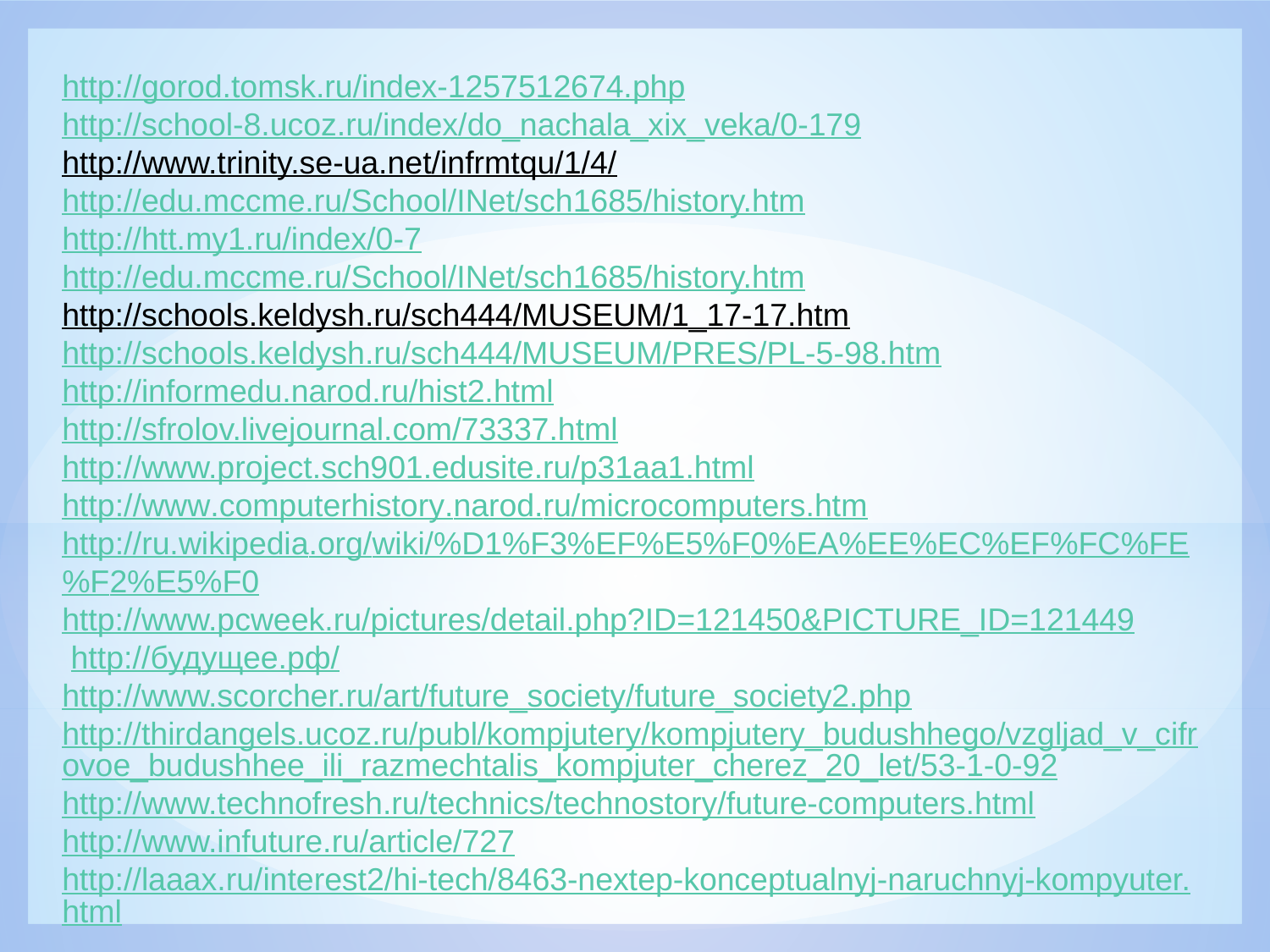

http://gorod.tomsk.ru/index-1257512674.php
http://school-8.ucoz.ru/index/do_nachala_xix_veka/0-179
http://www.trinity.se-ua.net/infrmtqu/1/4/
http://edu.mccme.ru/School/INet/sch1685/history.htm
http://htt.my1.ru/index/0-7
http://edu.mccme.ru/School/INet/sch1685/history.htm
http://schools.keldysh.ru/sch444/MUSEUM/1_17-17.htm
http://schools.keldysh.ru/sch444/MUSEUM/PRES/PL-5-98.htm
http://informedu.narod.ru/hist2.html
http://sfrolov.livejournal.com/73337.html
http://www.project.sch901.edusite.ru/p31aa1.html
http://www.computerhistory.narod.ru/microcomputers.htm
http://ru.wikipedia.org/wiki/%D1%F3%EF%E5%F0%EA%EE%EC%EF%FC%FE%F2%E5%F0
http://www.pcweek.ru/pictures/detail.php?ID=121450&PICTURE_ID=121449
 http://будущее.рф/
http://www.scorcher.ru/art/future_society/future_society2.php
http://thirdangels.ucoz.ru/publ/kompjutery/kompjutery_budushhego/vzgljad_v_cifrovoe_budushhee_ili_razmechtalis_kompjuter_cherez_20_let/53-1-0-92
http://www.technofresh.ru/technics/technostory/future-computers.html
http://www.infuture.ru/article/727
http://laaax.ru/interest2/hi-tech/8463-nextep-konceptualnyj-naruchnyj-kompyuter.html